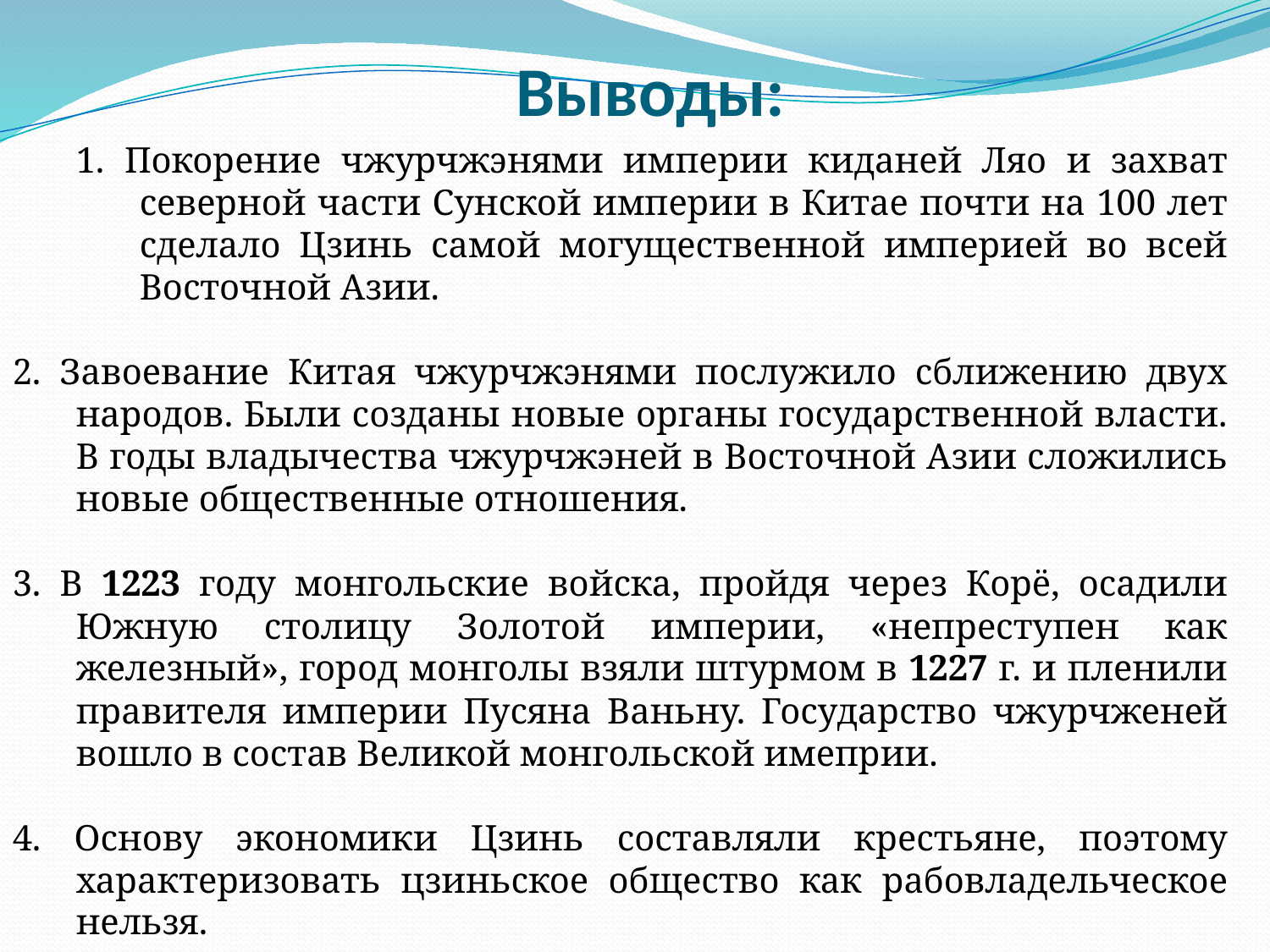

# Выводы:
1. Покорение чжурчжэнями империи киданей Ляо и захват северной части Сунской империи в Китае почти на 100 лет сделало Цзинь самой могущественной империей во всей Восточной Азии.

2. Завоевание Китая чжурчжэнями послужило сближению двух народов. Были созданы новые органы государственной власти. В годы владычества чжурчжэней в Восточной Азии сложились новые общественные отношения.

3. В 1223 году монгольские войска, пройдя через Корё, осадили Южную столицу Золотой империи, «непреступен как железный», город монголы взяли штурмом в 1227 г. и пленили правителя империи Пусяна Ваньну. Государство чжурчженей вошло в состав Великой монгольской имеприи.

4. Основу экономики Цзинь составляли крестьяне, поэтому характеризовать цзиньское общество как рабовладельческое нельзя.